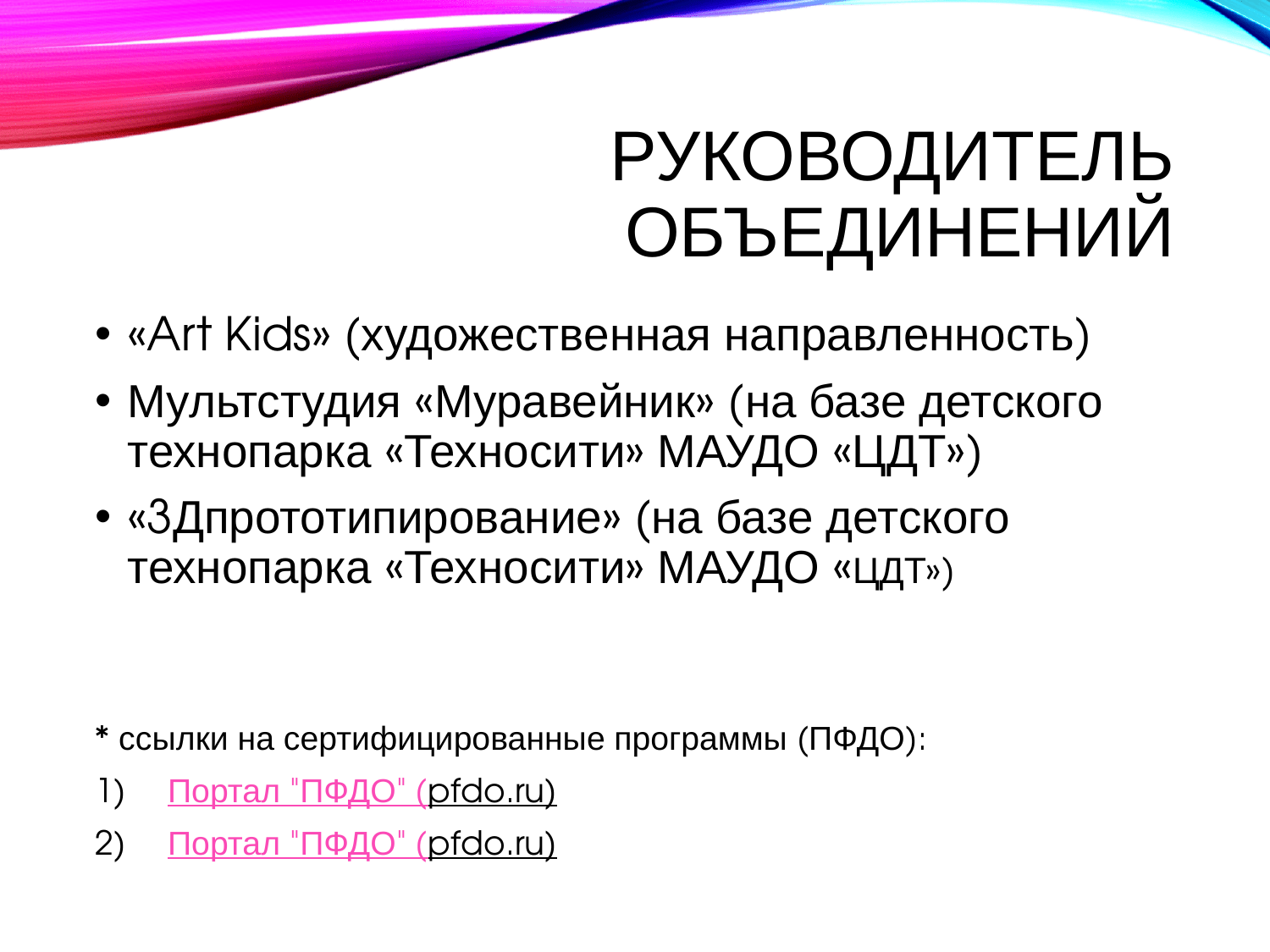

# Руководитель объединений
«Art Kids» (художественная направленность)
Мультстудия «Муравейник» (на базе детского технопарка «Техносити» МАУДО «ЦДТ»)
«3Дпрототипирование» (на базе детского технопарка «Техносити» МАУДО «ЦДТ»)

* ссылки на сертифицированные программы (ПФДО):
Портал "ПФДО" (pfdo.ru)
Портал "ПФДО" (pfdo.ru)